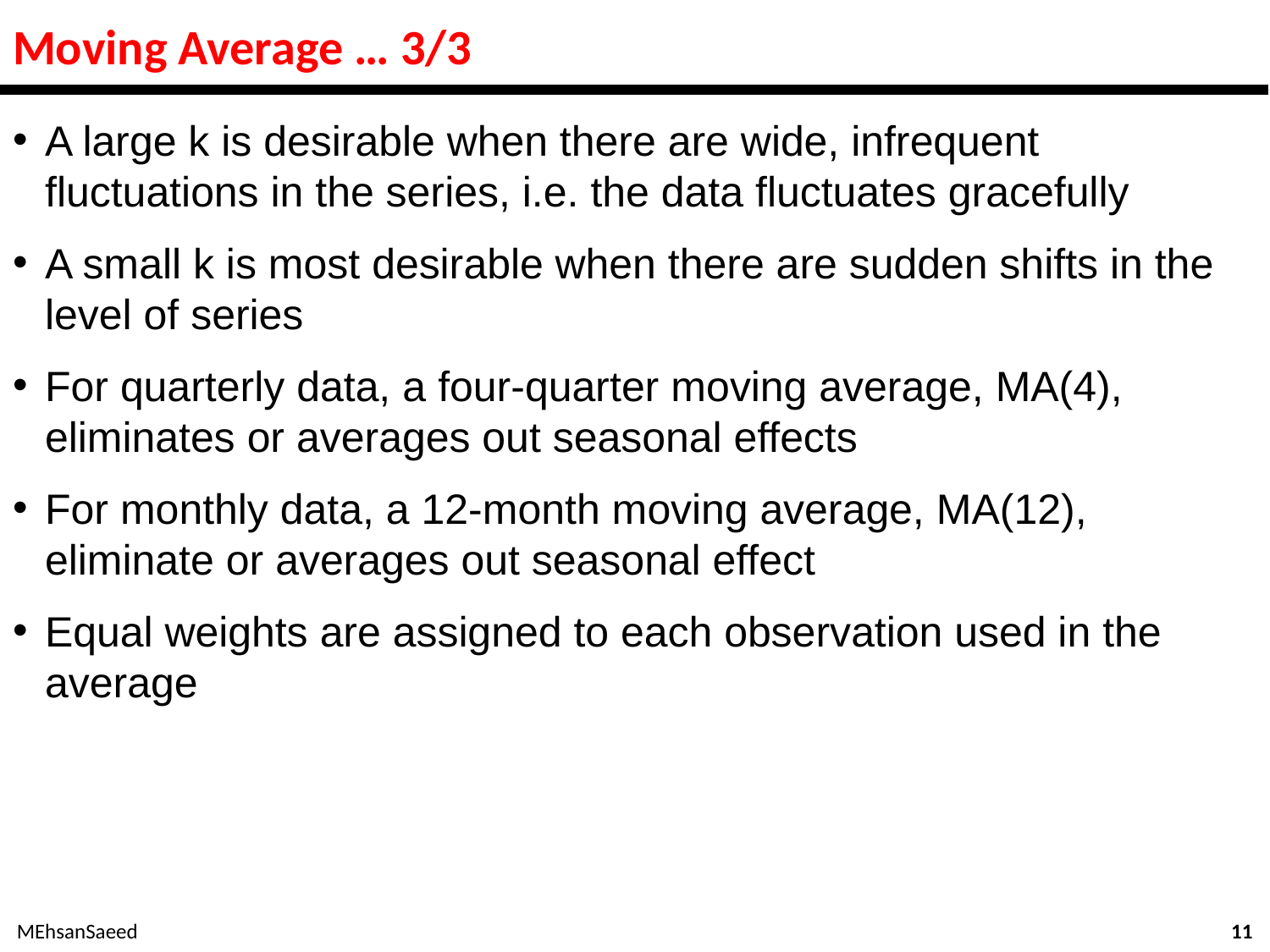

# Moving Average … 3/3
A large k is desirable when there are wide, infrequent fluctuations in the series, i.e. the data fluctuates gracefully
A small k is most desirable when there are sudden shifts in the level of series
For quarterly data, a four-quarter moving average, MA(4), eliminates or averages out seasonal effects
For monthly data, a 12-month moving average, MA(12), eliminate or averages out seasonal effect
Equal weights are assigned to each observation used in the average
MEhsanSaeed
11